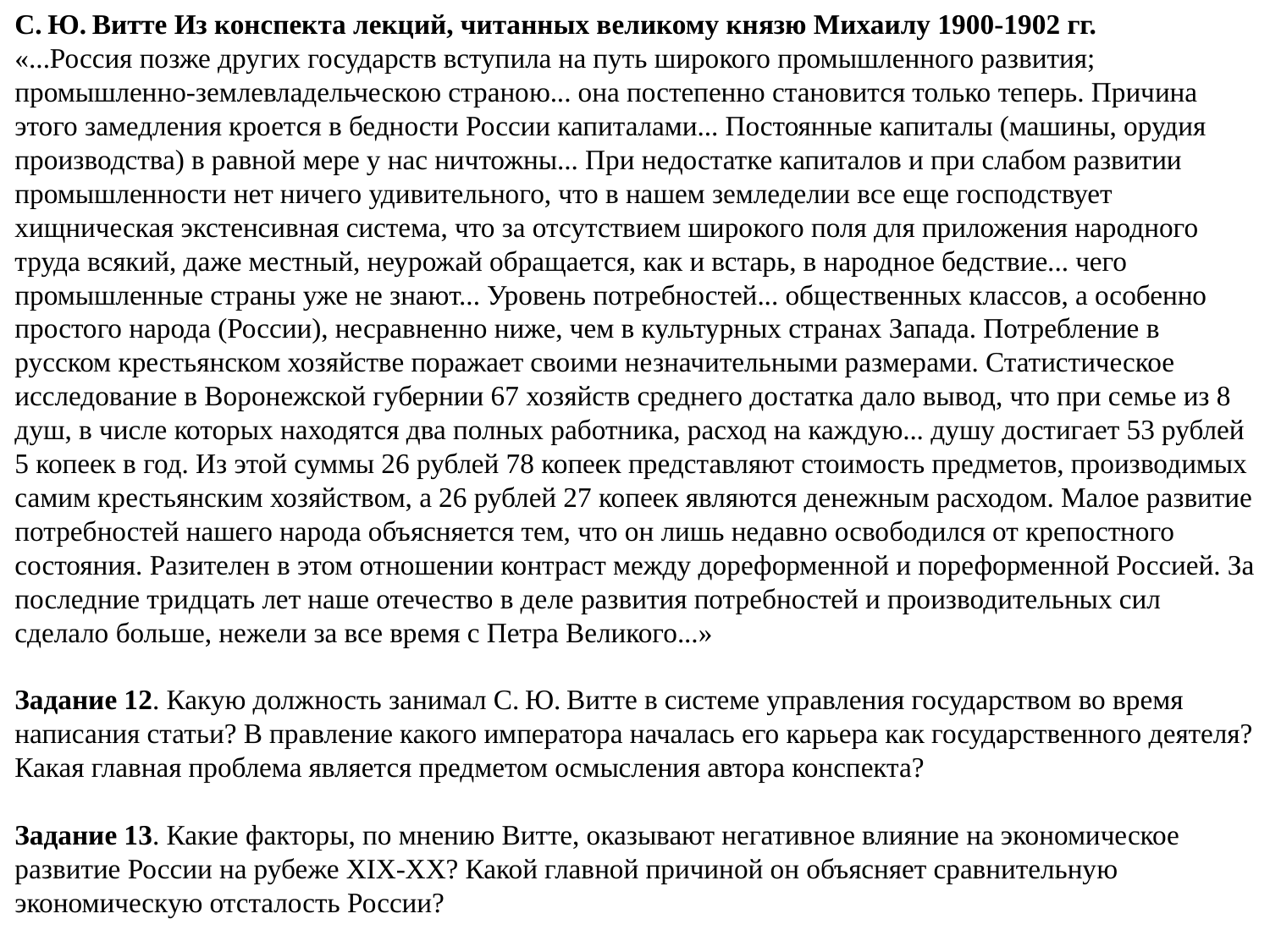

С. Ю. Витте Из конспекта лекций, читанных великому князю Михаилу 1900-1902 гг.
«...Россия позже других государств вступила на путь широкого промышленного развития; промышленно-землевладельческою страною... она постепенно становится только теперь. Причина этого замедления кроется в бедности России капиталами... Постоянные капиталы (машины, орудия производства) в равной мере у нас ничтожны... При недостатке капиталов и при слабом развитии промышленности нет ничего удивительного, что в нашем земледелии все еще господствует хищническая экстенсивная система, что за отсутствием широкого поля для приложения народного труда всякий, даже местный, неурожай обращается, как и встарь, в народное бедствие... чего промышленные страны уже не знают... Уровень потребностей... общественных классов, а особенно простого народа (России), несравненно ниже, чем в культурных странах Запада. Потребление в русском крестьянском хозяйстве поражает своими незначительными размерами. Статистическое исследование в Воронежской губернии 67 хозяйств среднего достатка дало вывод, что при семье из 8 душ, в числе которых находятся два полных работника, расход на каждую... душу достигает 53 рублей 5 копеек в год. Из этой суммы 26 рублей 78 копеек представляют стоимость предметов, производимых самим крестьянским хозяйством, а 26 рублей 27 копеек являются денежным расходом. Малое развитие потребностей нашего народа объясняется тем, что он лишь недавно освободился от крепостного состояния. Разителен в этом отношении контраст между дореформенной и пореформенной Россией. За последние тридцать лет наше отечество в деле развития потребностей и производительных сил сделало больше, нежели за все время с Петра Великого...»

Задание 12. Какую должность занимал С. Ю. Витте в системе управления государством во время написания статьи? В правление какого императора началась его карьера как государственного деятеля? Какая главная проблема является предметом осмысления автора конспекта?

Задание 13. Какие факторы, по мнению Витте, оказывают негативное влияние на экономическое развитие России на рубеже XIX-XX? Какой главной причиной он объясняет сравнительную экономическую отсталость России?